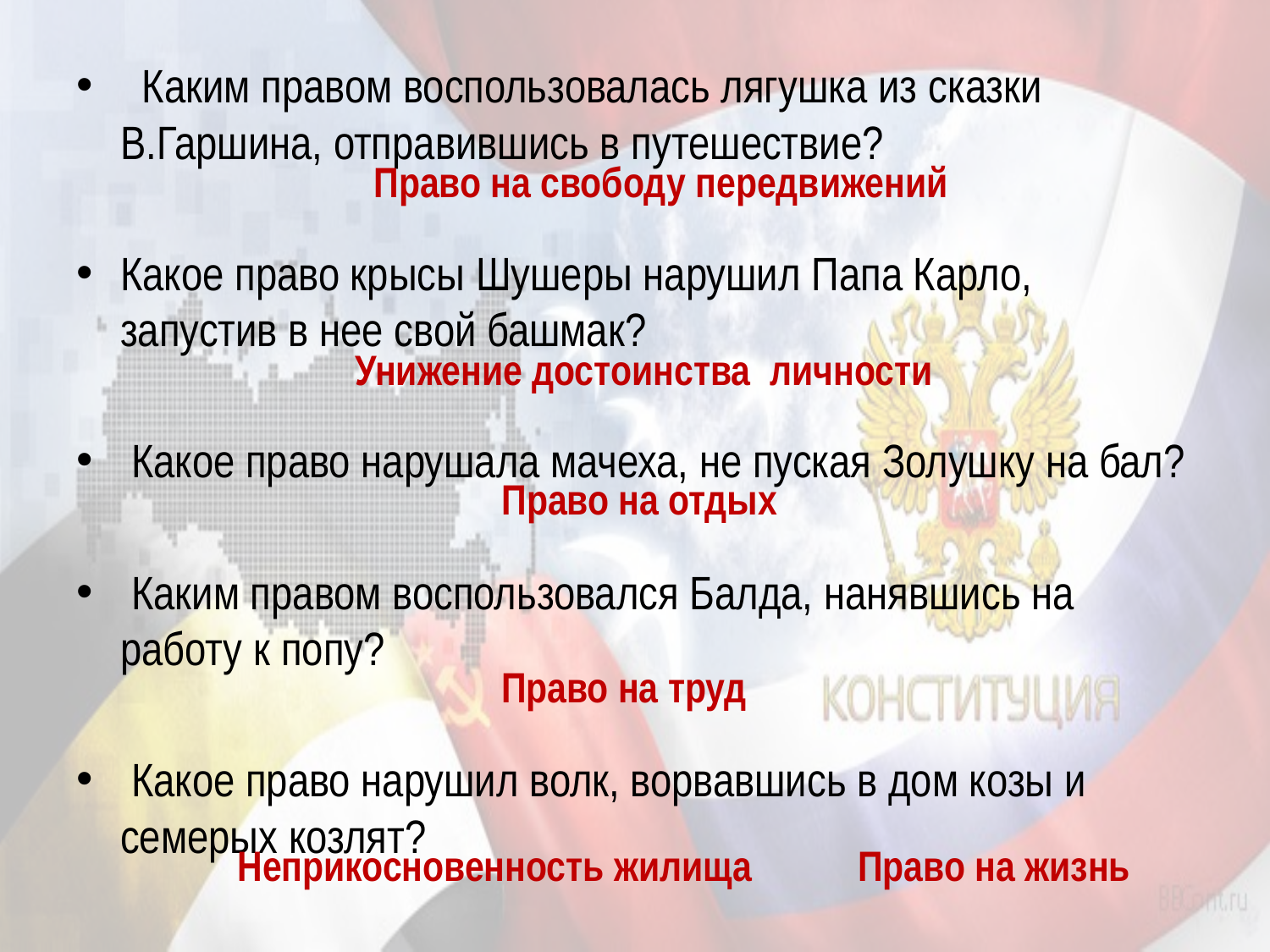

Каким правом воспользовалась лягушка из сказки В.Гаршина, отправившись в путешествие?

Какое право крысы Шушеры нарушил Папа Карло, запустив в нее свой башмак?

 Какое право нарушала мачеха, не пуская Золушку на бал?

 Каким правом воспользовался Балда, нанявшись на работу к попу?

 Какое право нарушил волк, ворвавшись в дом козы и семерых козлят?

Право на свободу передвижений
Унижение достоинства  личности
Право на отдых
Право на труд
Неприкосновенность жилища
Право на жизнь